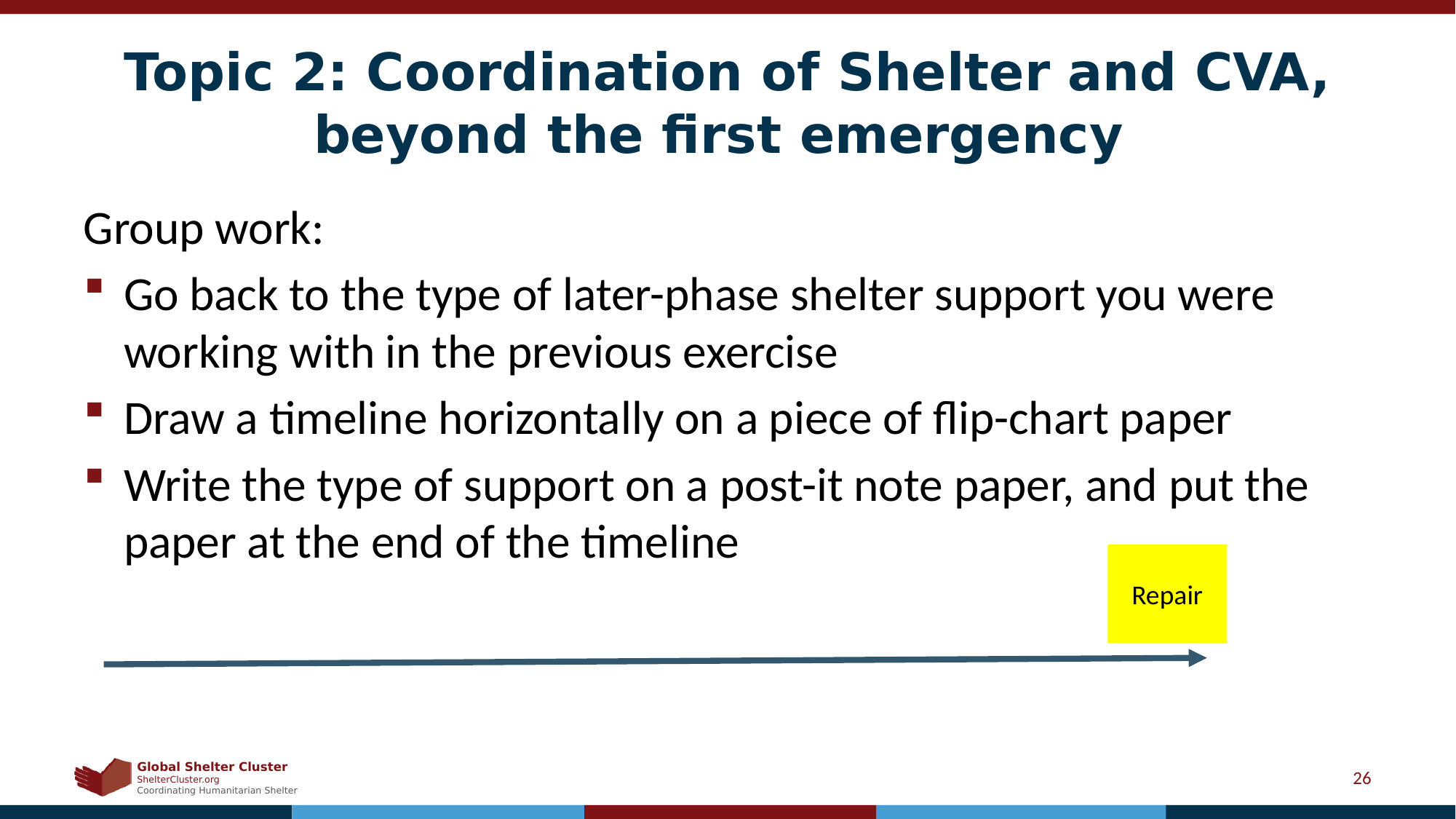

# Topic 2: Coordination of Shelter and CVA, beyond the first emergency
Group work:
Go back to the type of later-phase shelter support you were working with in the previous exercise
Draw a timeline horizontally on a piece of flip-chart paper
Write the type of support on a post-it note paper, and put the paper at the end of the timeline
Repair
26